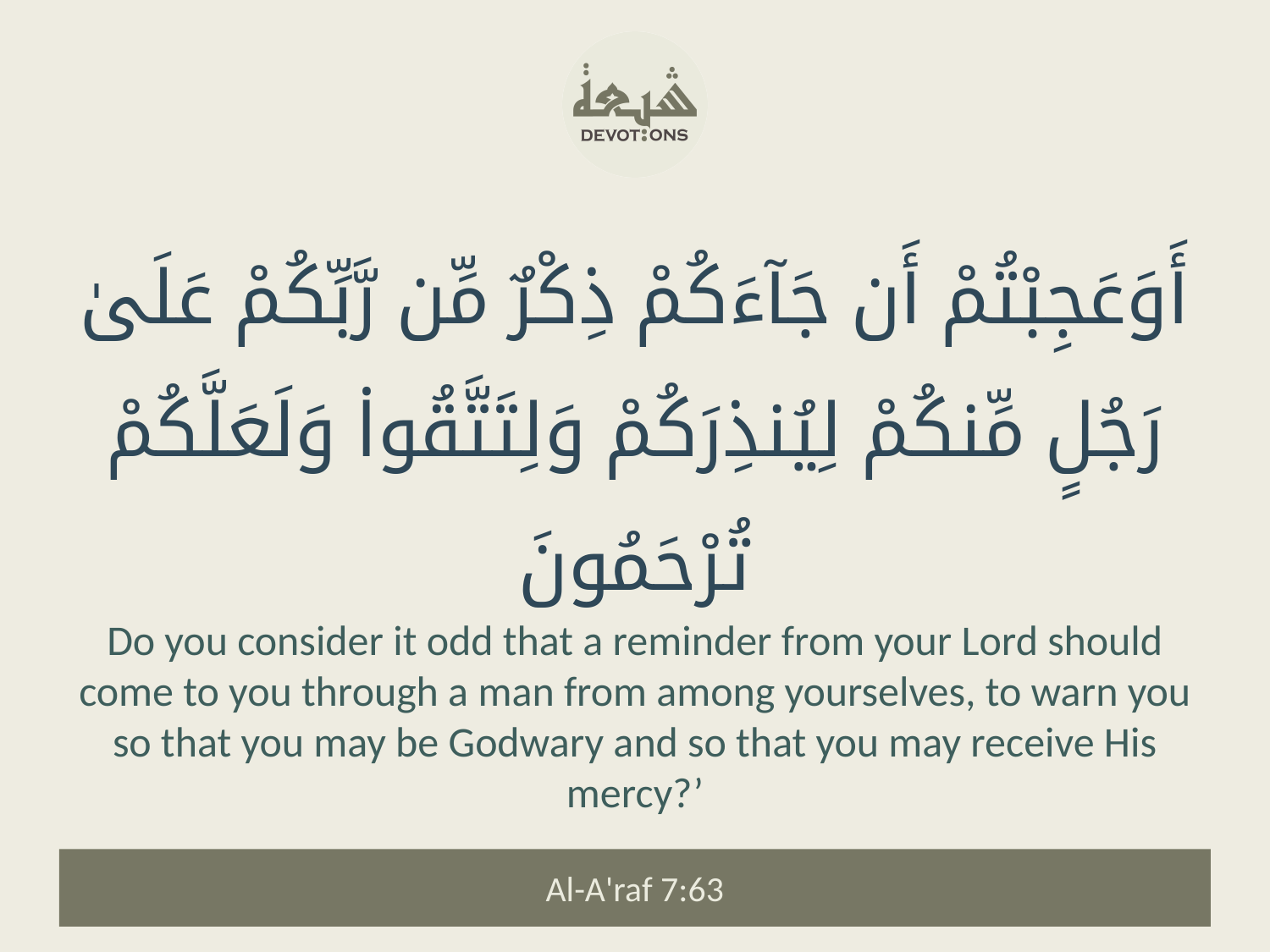

أَوَعَجِبْتُمْ أَن جَآءَكُمْ ذِكْرٌ مِّن رَّبِّكُمْ عَلَىٰ رَجُلٍ مِّنكُمْ لِيُنذِرَكُمْ وَلِتَتَّقُوا۟ وَلَعَلَّكُمْ تُرْحَمُونَ
Do you consider it odd that a reminder from your Lord should come to you through a man from among yourselves, to warn you so that you may be Godwary and so that you may receive His mercy?’
Al-A'raf 7:63